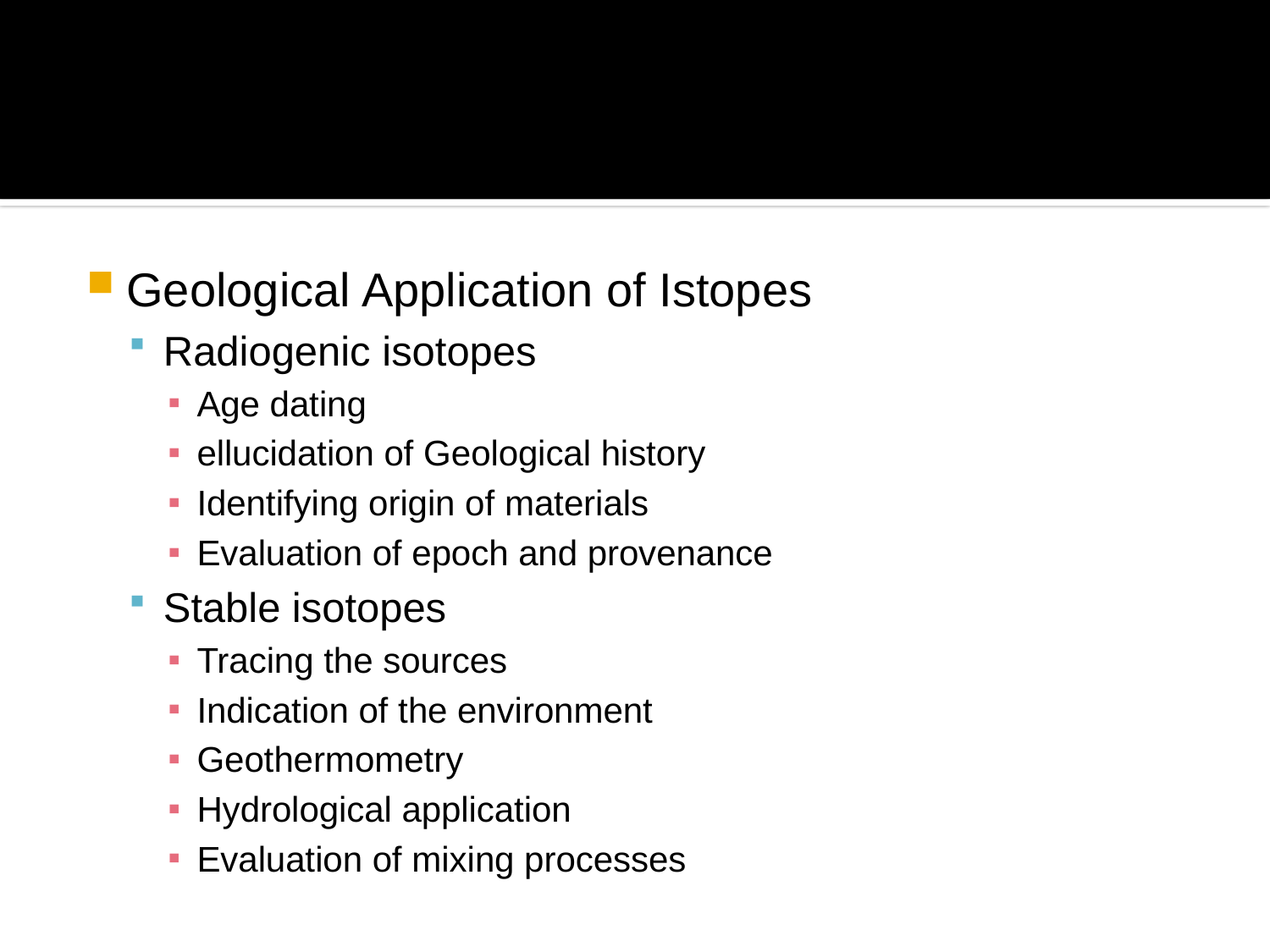

Geological Application of Istopes
Radiogenic isotopes
Age dating
ellucidation of Geological history
Identifying origin of materials
Evaluation of epoch and provenance
Stable isotopes
Tracing the sources
Indication of the environment
Geothermometry
Hydrological application
Evaluation of mixing processes